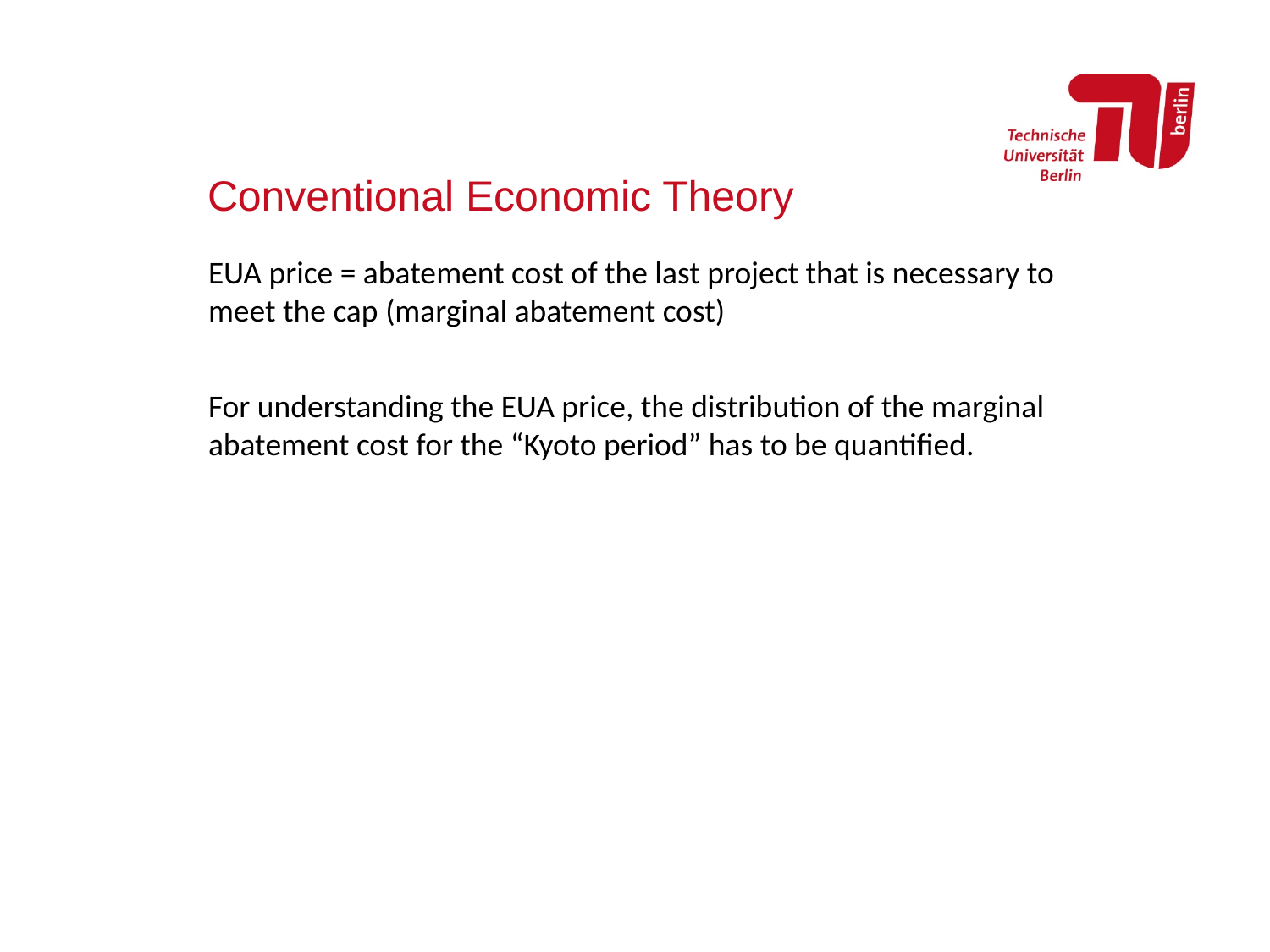

# Conventional Economic Theory
EUA price = abatement cost of the last project that is necessary to meet the cap (marginal abatement cost)

For understanding the EUA price, the distribution of the marginal abatement cost for the “Kyoto period” has to be quantified.